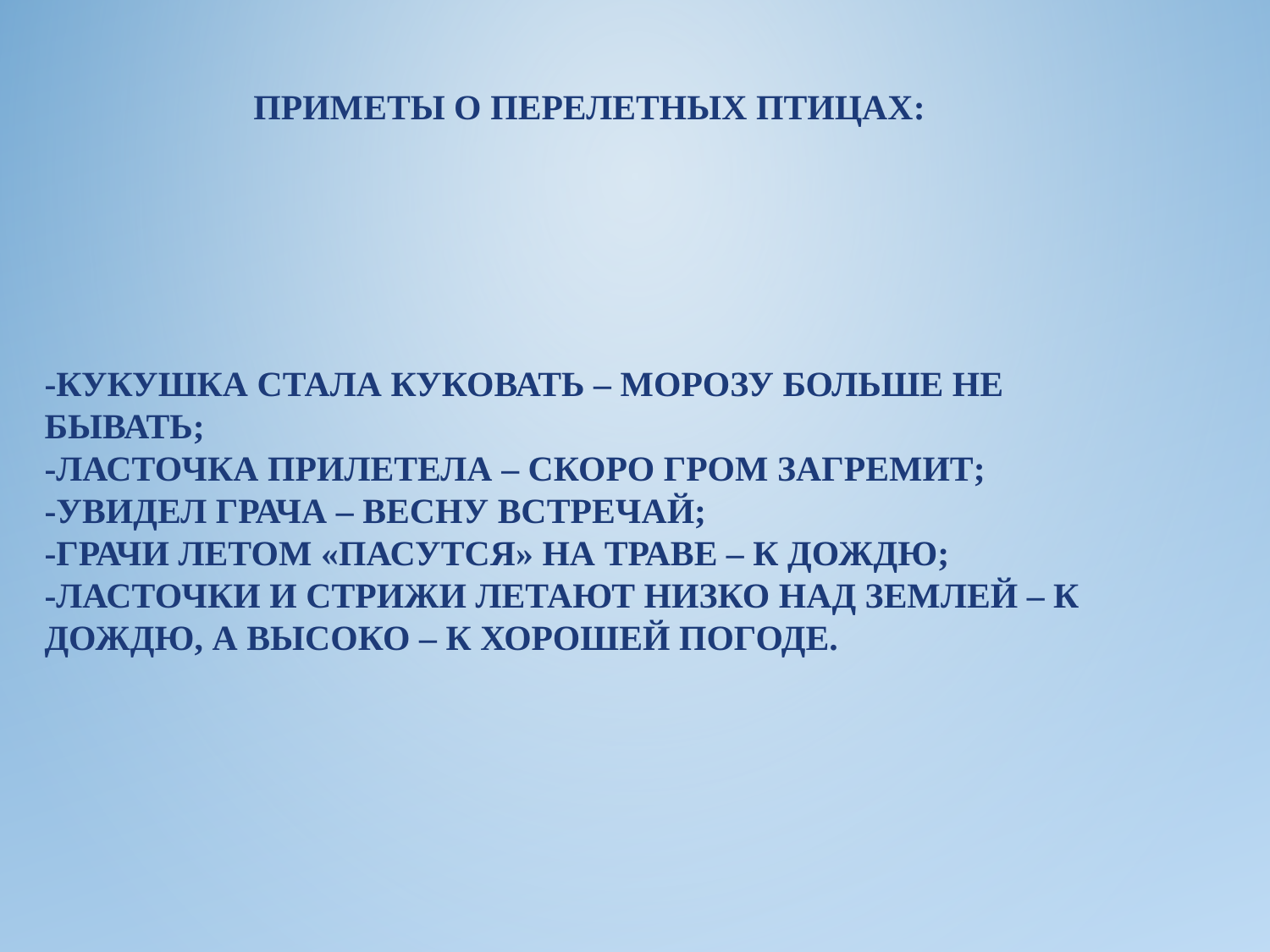

Приметы о перелетных птицах:
-Кукушка стала куковать – морозу больше не
бывать;
-Ласточка прилетела – скоро гром загремит;
-Увидел грача – весну встречай;
-Грачи летом «пасутся» на траве – к дождю;
-Ласточки и стрижи летают низко над землей – к дождю, а высоко – к хорошей погоде.